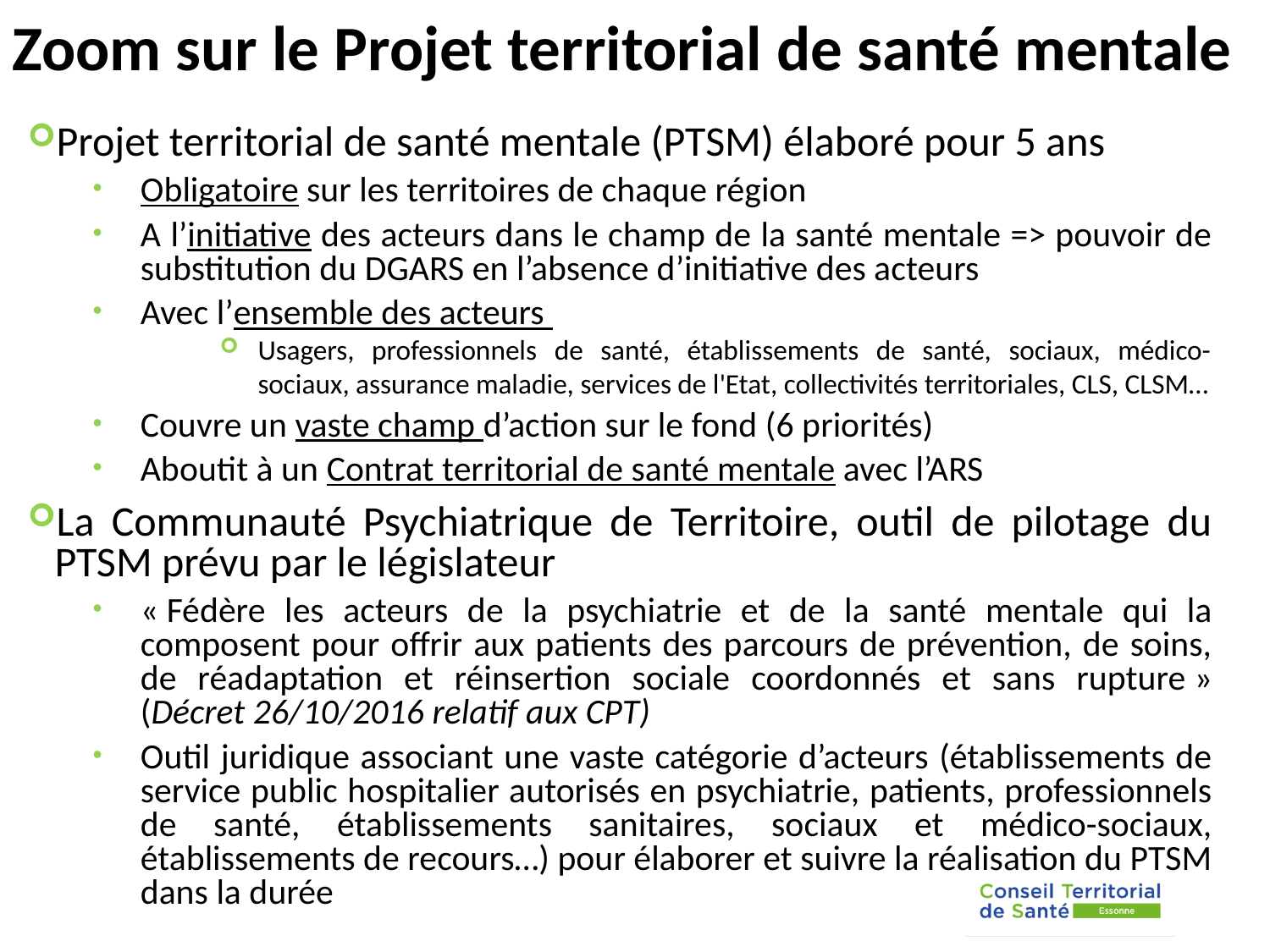

# Zoom sur le Projet territorial de santé mentale
Projet territorial de santé mentale (PTSM) élaboré pour 5 ans
Obligatoire sur les territoires de chaque région
A l’initiative des acteurs dans le champ de la santé mentale => pouvoir de substitution du DGARS en l’absence d’initiative des acteurs
Avec l’ensemble des acteurs
Usagers, professionnels de santé, établissements de santé, sociaux, médico-sociaux, assurance maladie, services de l'Etat, collectivités territoriales, CLS, CLSM…
Couvre un vaste champ d’action sur le fond (6 priorités)
Aboutit à un Contrat territorial de santé mentale avec l’ARS
La Communauté Psychiatrique de Territoire, outil de pilotage du PTSM prévu par le législateur
« Fédère les acteurs de la psychiatrie et de la santé mentale qui la composent pour offrir aux patients des parcours de prévention, de soins, de réadaptation et réinsertion sociale coordonnés et sans rupture » (Décret 26/10/2016 relatif aux CPT)
Outil juridique associant une vaste catégorie d’acteurs (établissements de service public hospitalier autorisés en psychiatrie, patients, professionnels de santé, établissements sanitaires, sociaux et médico-sociaux, établissements de recours…) pour élaborer et suivre la réalisation du PTSM dans la durée